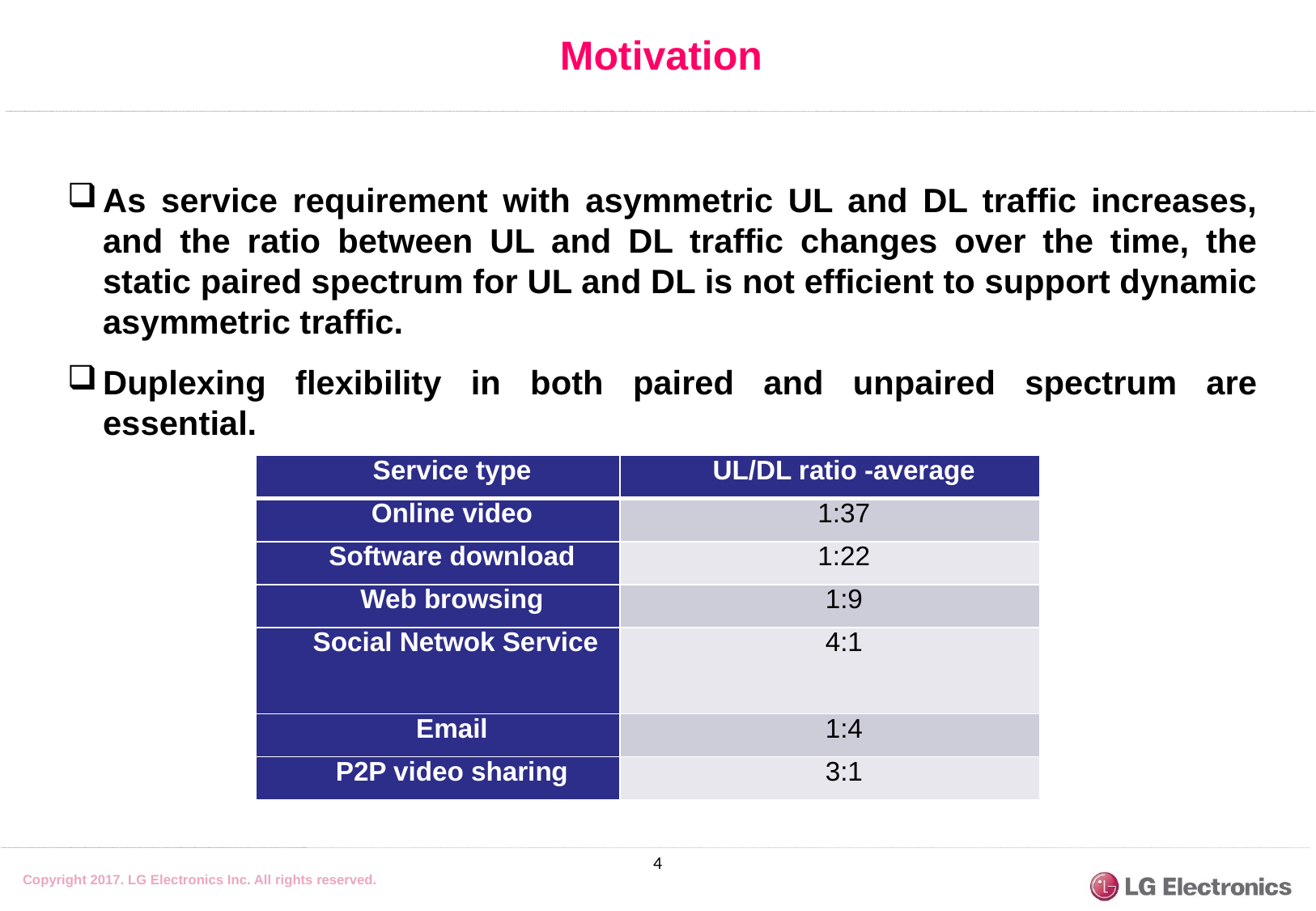

Motivation
As service requirement with asymmetric UL and DL traffic increases, and the ratio between UL and DL traffic changes over the time, the static paired spectrum for UL and DL is not efficient to support dynamic asymmetric traffic.
Duplexing flexibility in both paired and unpaired spectrum are essential.
| Service type | UL/DL ratio -average |
| --- | --- |
| Online video | 1:37 |
| Software download | 1:22 |
| Web browsing | 1:9 |
| Social Netwok Service | 4:1 |
| Email | 1:4 |
| P2P video sharing | 3:1 |